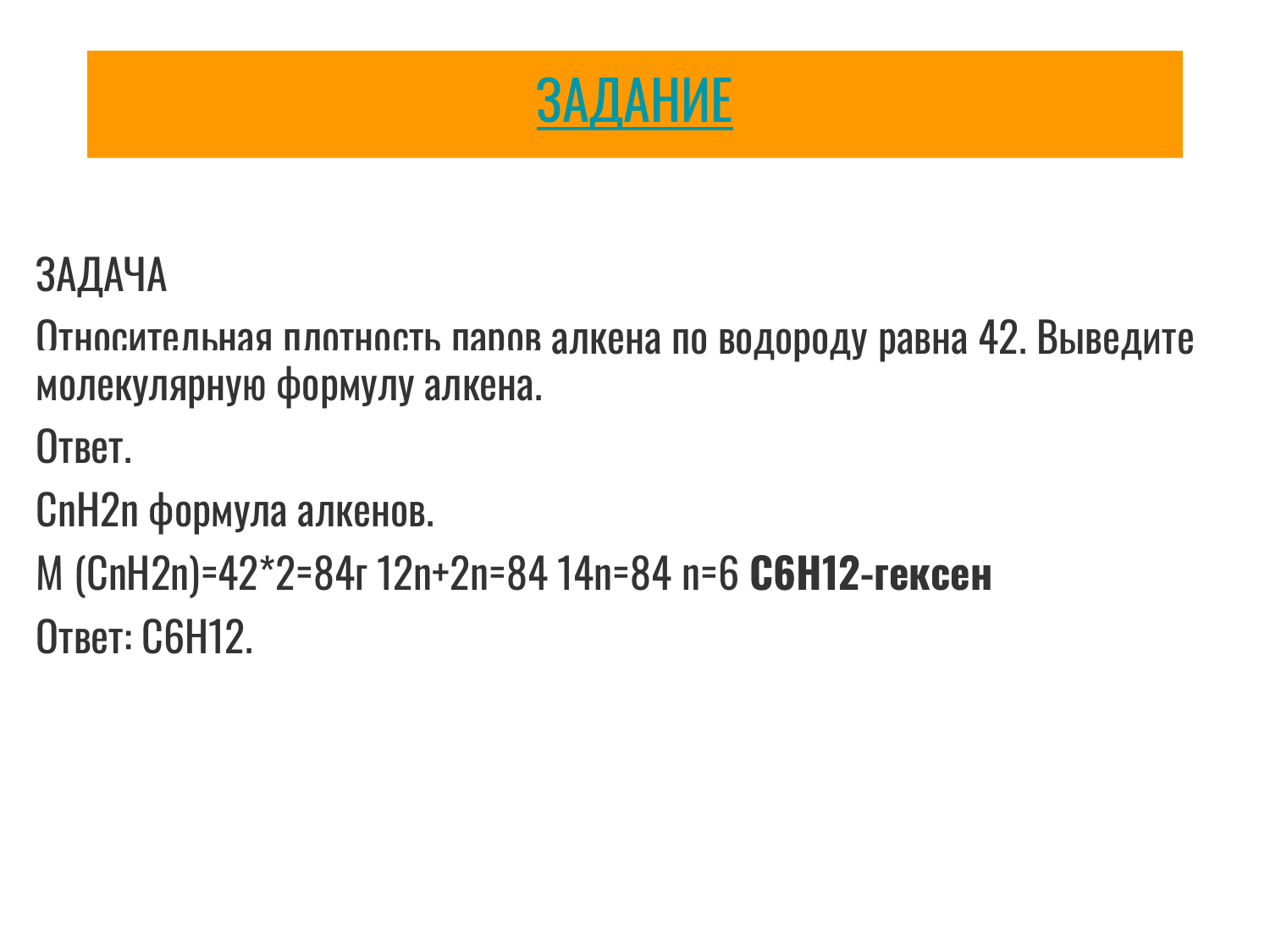

# ЗАДАНИЕ
ЗАДАЧА
Относительная плотность паров алкена по водороду равна 42. Выведите молекулярную формулу алкена.
Ответ.
CnH2n формула алкенов.
M (CnH2n)=42*2=84г 12n+2n=84 14n=84 n=6 C6H12-гексен
Ответ: С6Н12.